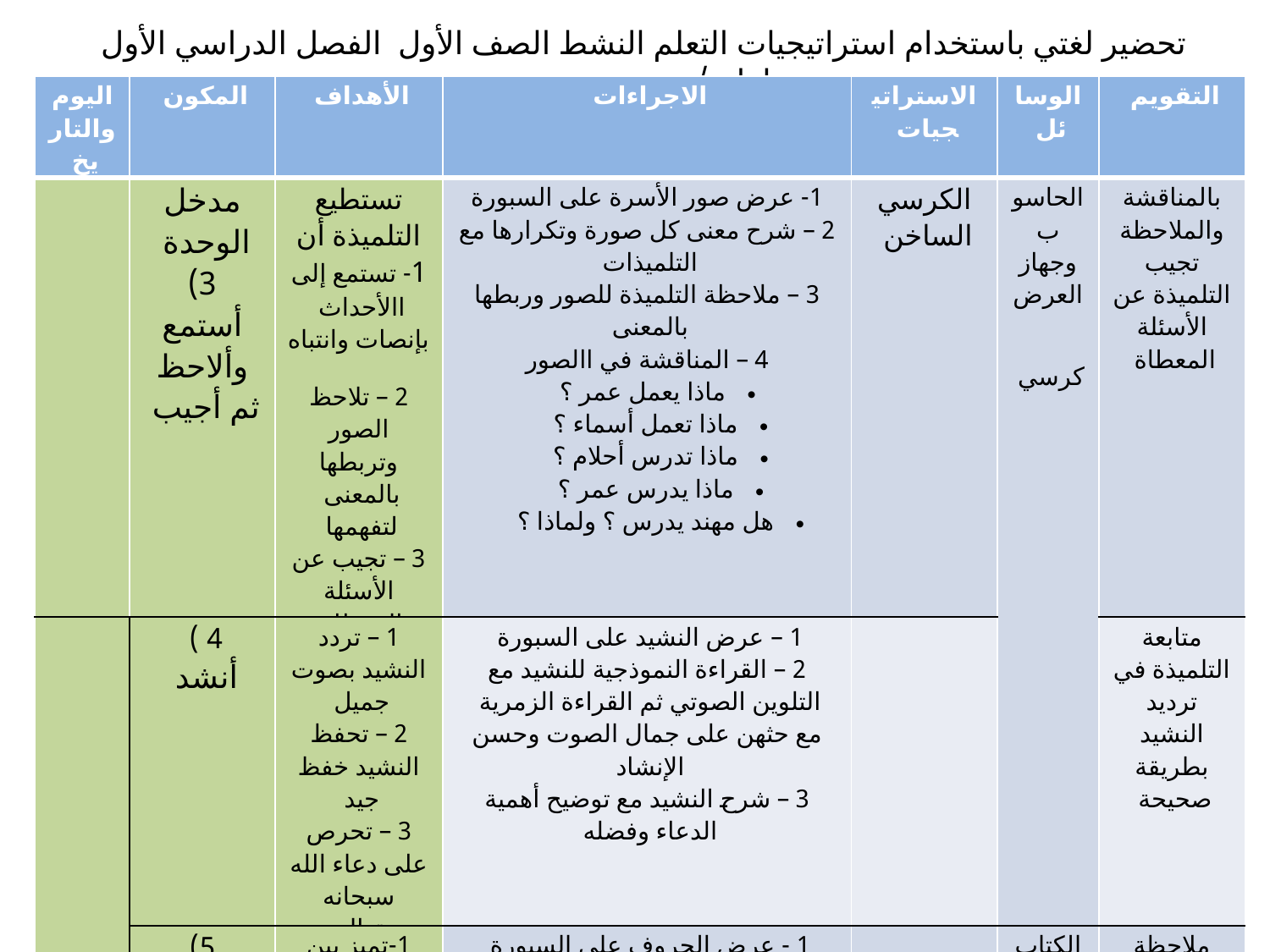

تحضير لغتي باستخدام استراتيجيات التعلم النشط الصف الأول  الفصل الدراسي الأول  لعام /......................

| اليوم والتاريخ | المكون | الأهداف | الاجراءات | الاستراتيجيات | الوسائل | التقويم |
| --- | --- | --- | --- | --- | --- | --- |
|  | مدخل الوحدة 3) أستمع وألاحظ ثم أجيب | تستطيع التلميذة أن 1- تستمع إلى االأحداث بإنصات وانتباه 2 – تلاحظ الصور وتربطها بالمعنى لتفهمها 3 – تجيب عن الأسئلة المعطاة | 1- عرض صور الأسرة على السبورة 2 – شرح معنى كل صورة وتكرارها مع التلميذات 3 – ملاحظة التلميذة للصور وربطها بالمعنى 4 – المناقشة في االصور ماذا يعمل عمر ؟ ماذا تعمل أسماء ؟ ماذا تدرس أحلام ؟ ماذا يدرس عمر ؟ هل مهند يدرس ؟ ولماذا ؟ | الكرسي الساخن | الحاسوب وجهاز العرض كرسي | بالمناقشة والملاحظة تجيب التلميذة عن الأسئلة المعطاة |
|  | 4 ) أنشد | 1 – تردد النشيد بصوت جميل 2 – تحفظ النشيد خفظ جيد 3 – تحرص على دعاء الله سبحانه وتعالى | 1 – عرض النشيد على السبورة 2 – القراءة النموذجية للنشيد مع التلوين الصوتي ثم القراءة الزمرية مع حثهن على جمال الصوت وحسن الإنشاد 3 – شرح النشيد مع توضيح أهمية الدعاء وفضله |  |  | متابعة التلميذة في ترديد النشيد بطريقة صحيحة |
|  | 5) ألون الحروف المتشابهة | 1-تميز بين الحروف 2-تلون الحروف المتشابهة | 1 - عرض الحروف على السبورة 2 -القراءة النموذجية للحروف ثم الزمرية ثم الفردية 3- تلون التلميذة الحروف المتشابهة |  | الكتاب المدرسي | ملاحظة التلميذة في نطق الحروف وتمييزها لها وكذلك تمييزها للألوان |
| اليوم والتاريخ | المكون | الأهداف | الاجراءات | الاستراتيجيات | الوسائل | التقويم |
| --- | --- | --- | --- | --- | --- | --- |
|  | التمهيد | 1 - تقرأ كلمات وجمل من الدرس السابق 2- تصوب الخطأ الذي تقع فيه زميلتها 3- تجيب عن أسئلة المناقشة في الدرس السابق 4- تستنتج عنوان الدرس الجديد | قراءة كلمات وجمل الدرس السابق | أعواد المثلجات أو الرؤوس المرقمة | الكتاب المدرسي | قراءة التلميذة للكلمات قراءة صحيحة |
|  |  |  | المناقشة في الدرس السابق 1- ماذاتعلمت عن حرف الضاد ؟ 2- اكتبي حرف الضاد في مواضعه المختلفة ؟ 3- كيف ينطق حرف (ض )بالصوت القصير والطويل ؟ 4- ماذا استفدت من الدرس السابق ؟ | الكرسي الساخن رمي الكرة | كرسي كرة | إجابة التلميذة على الأسئلة إجابة صحيحة |
|  |  |  | سرد قصة تحتوي على كلمات فيها الحرف الجديد ثم التركيزعلى الكلمات حتى تستنتج العنوان أو عرض أشياء تبدأ بالحرف المدروس | الدمى صندوق المفاجآت | دمية بطاقات صور مجسمات | الملاحظة والتحدث عن ما تشاهده ثم تستنتج العنوان |